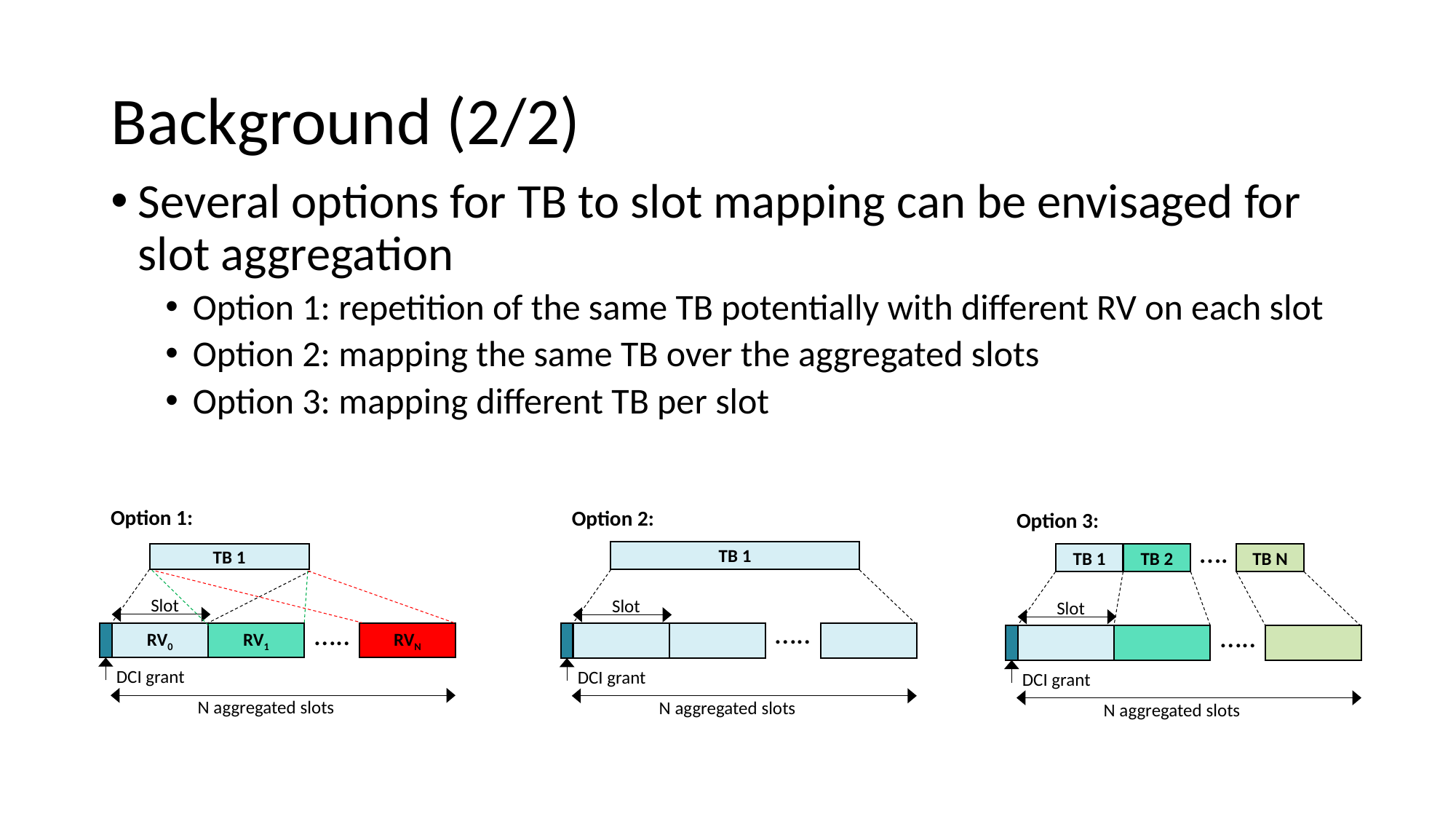

# Background (2/2)
Several options for TB to slot mapping can be envisaged for slot aggregation
Option 1: repetition of the same TB potentially with different RV on each slot
Option 2: mapping the same TB over the aggregated slots
Option 3: mapping different TB per slot

Option 1:
TB 1
Slot
RVN
RV1

RV0
DCI grant
N aggregated slots
…..
Option 2:
TB 1
Slot

DCI grant
N aggregated slots
…..
Option 3:
TB 1
TB 2
TB N
Slot

DCI grant
N aggregated slots
….
…..